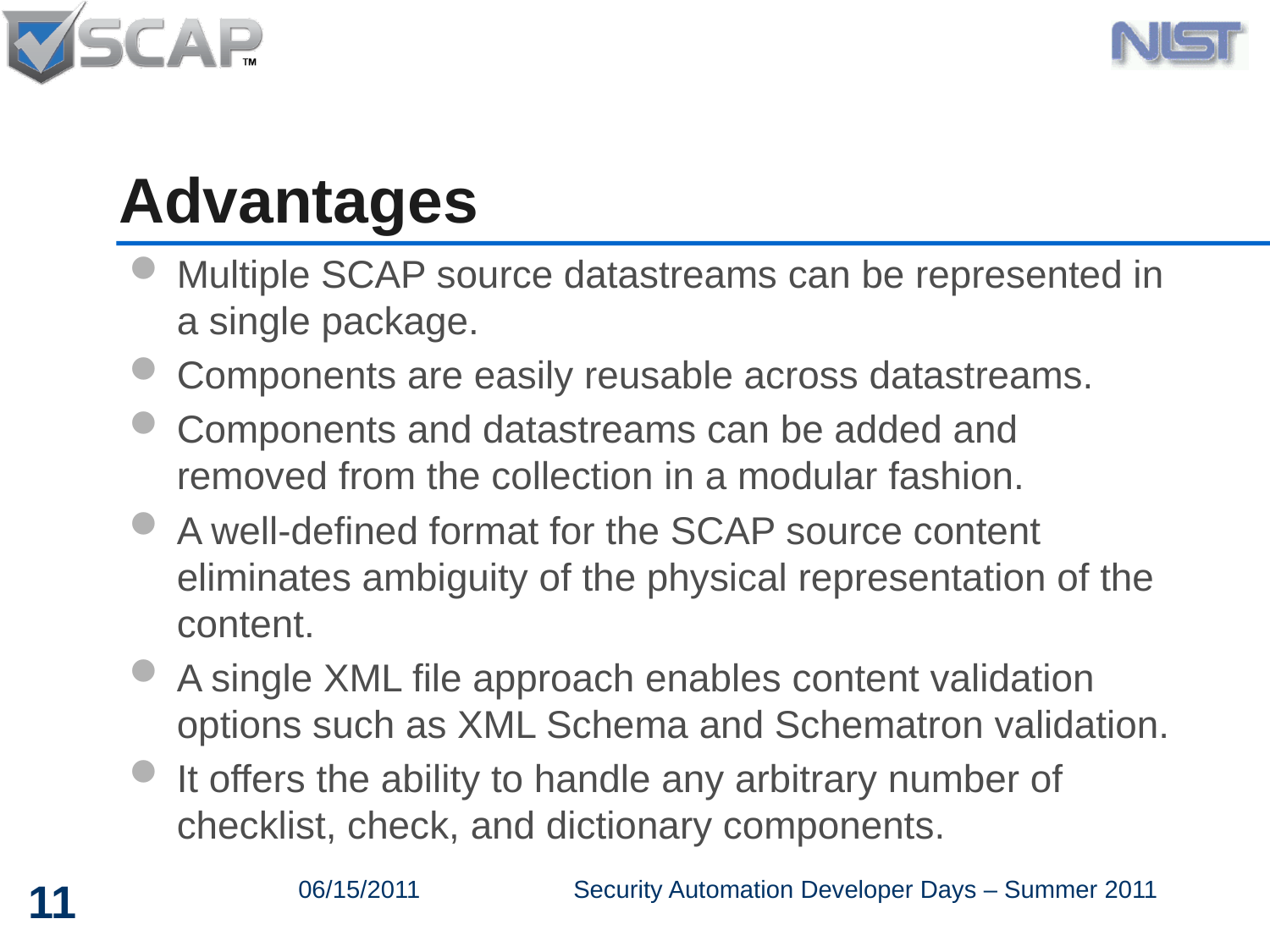

# Advantages
Multiple SCAP source datastreams can be represented in a single package.
Components are easily reusable across datastreams.
Components and datastreams can be added and removed from the collection in a modular fashion.
A well-defined format for the SCAP source content eliminates ambiguity of the physical representation of the content.
A single XML file approach enables content validation options such as XML Schema and Schematron validation.
It offers the ability to handle any arbitrary number of checklist, check, and dictionary components.
11
06/15/2011
Security Automation Developer Days – Summer 2011